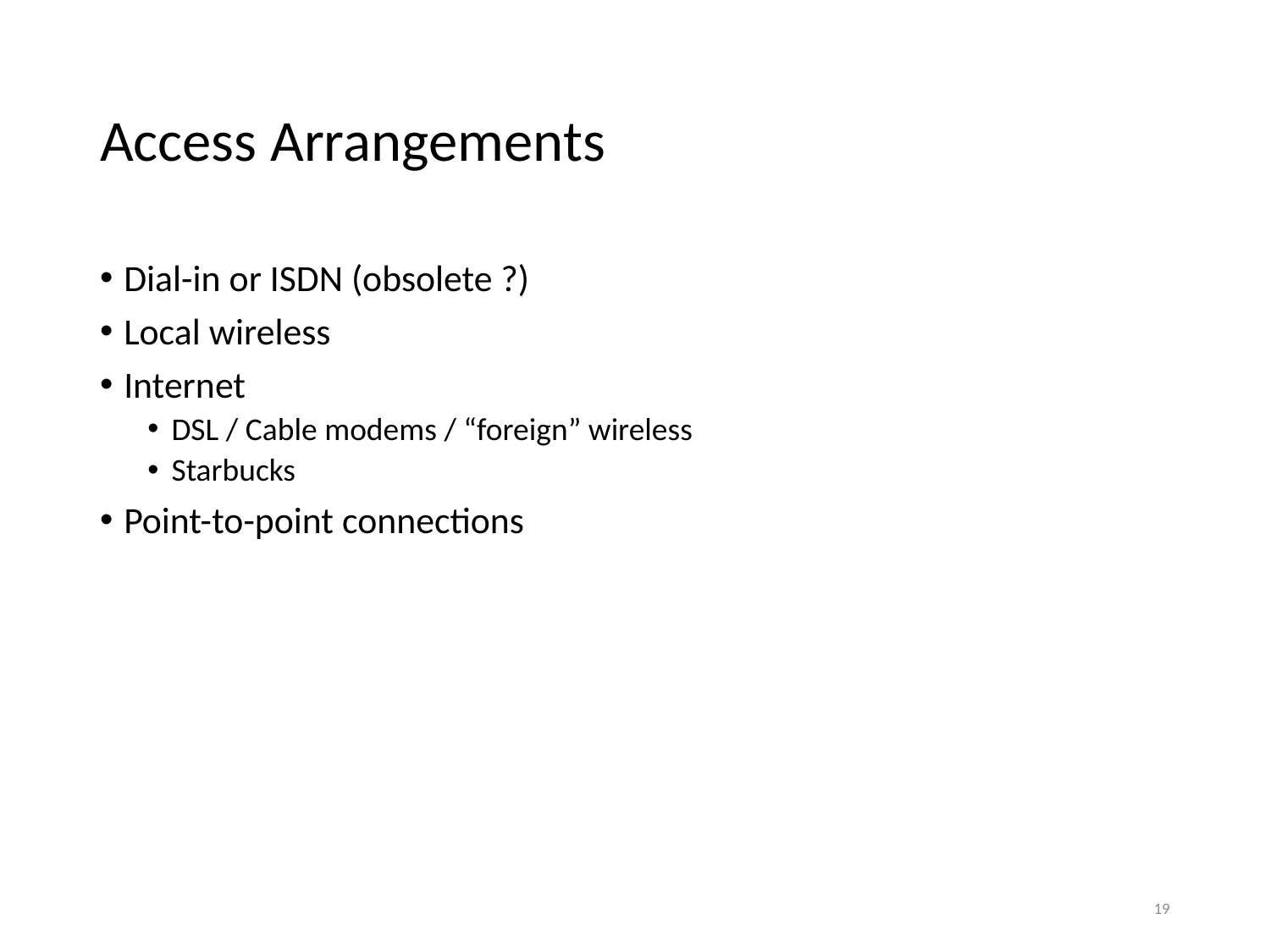

# Access Arrangements
Dial-in or ISDN (obsolete ?)
Local wireless
Internet
DSL / Cable modems / “foreign” wireless
Starbucks
Point-to-point connections
19